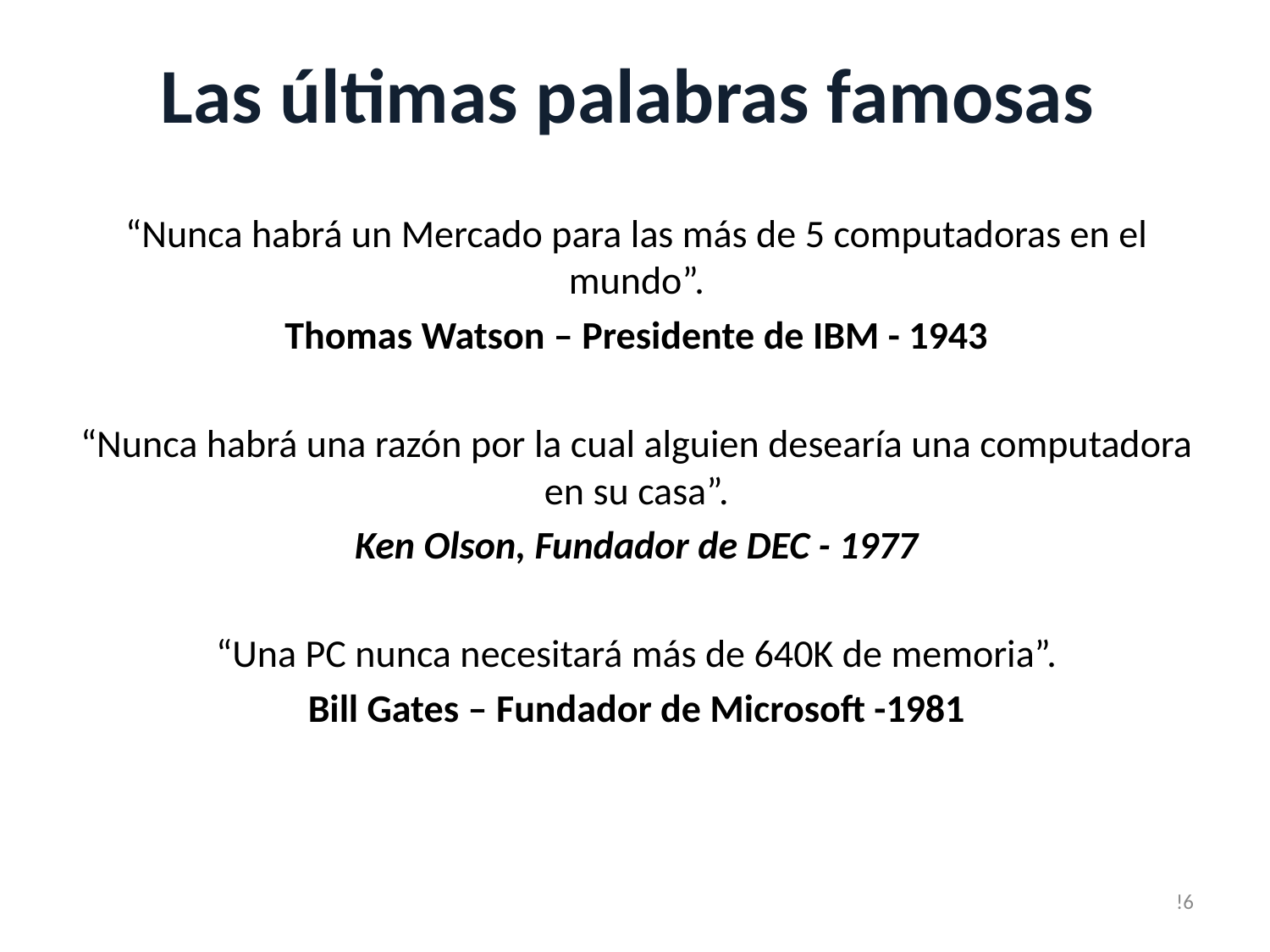

# Las últimas palabras famosas

“Nunca habrá un Mercado para las más de 5 computadoras en el mundo”.
Thomas Watson – Presidente de IBM - 1943

“Nunca habrá una razón por la cual alguien desearía una computadora en su casa”.
Ken Olson, Fundador de DEC - 1977

“Una PC nunca necesitará más de 640K de memoria”.
Bill Gates – Fundador de Microsoft -1981

!6